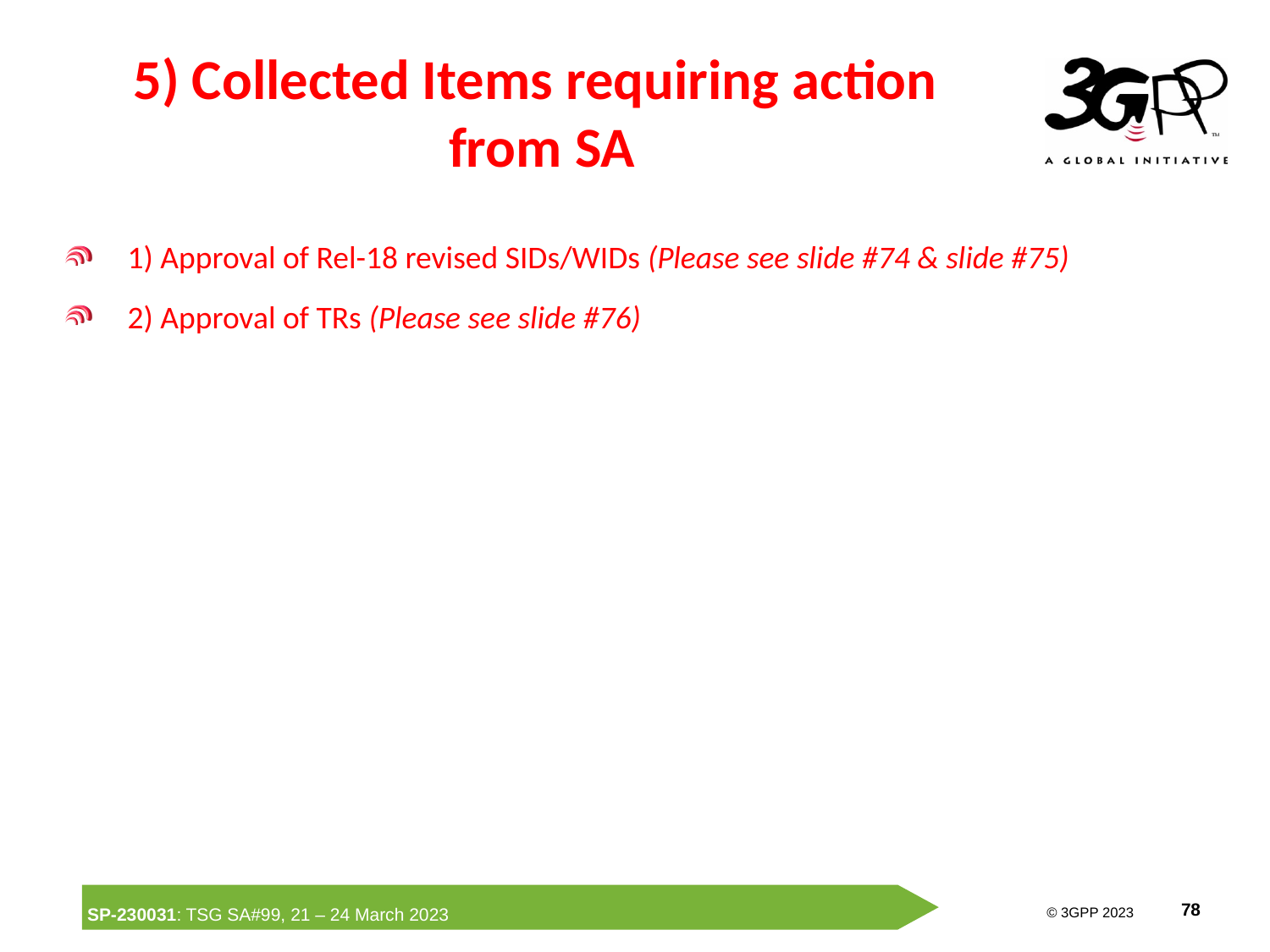

# 5) Collected Items requiring action from SA
1) Approval of Rel-18 revised SIDs/WIDs (Please see slide #74 & slide #75)
2) Approval of TRs (Please see slide #76)